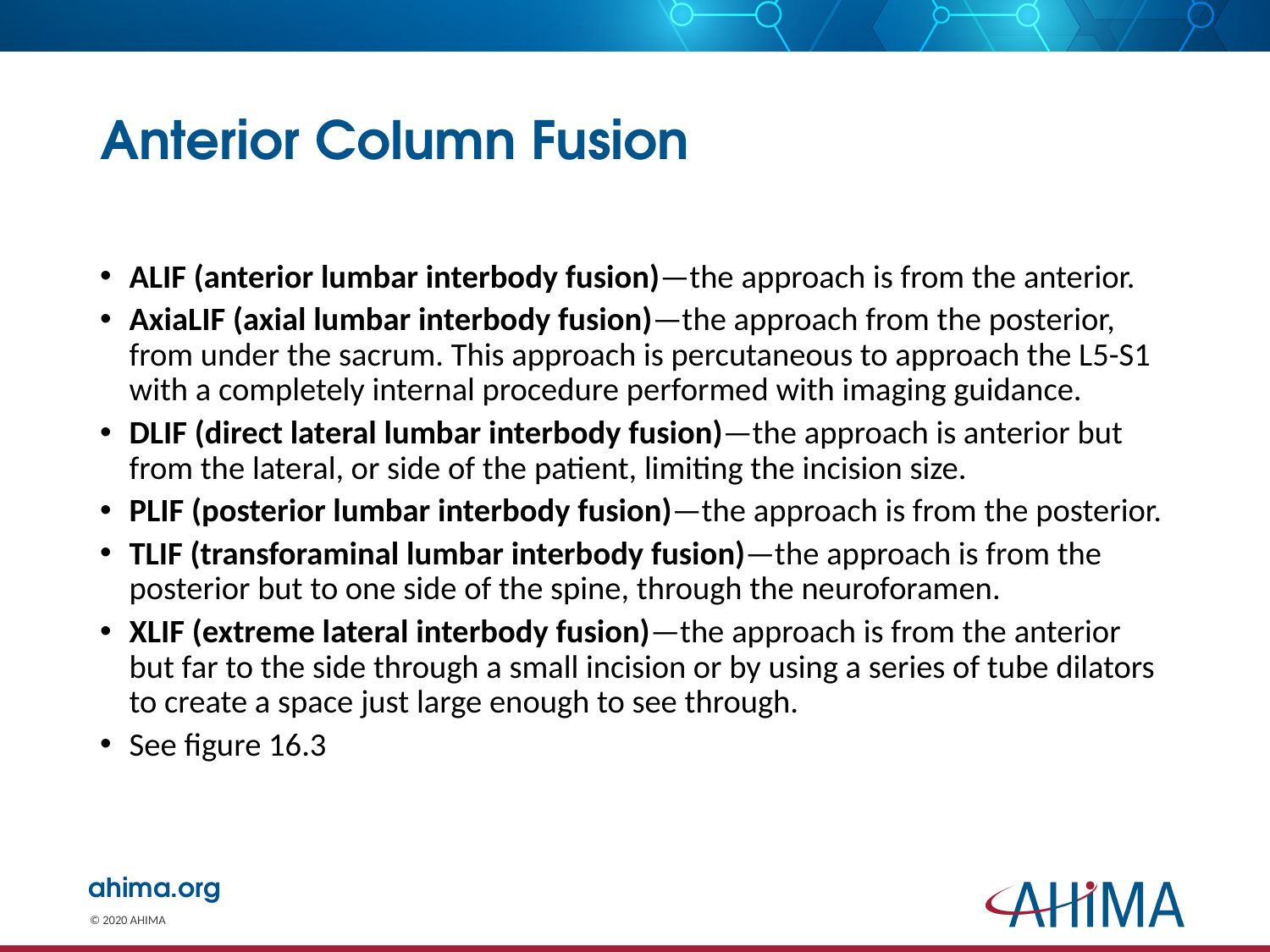

# Anterior Column Fusion
ALIF (anterior lumbar interbody fusion)—the approach is from the anterior.
AxiaLIF (axial lumbar interbody fusion)—the approach from the posterior, from under the sacrum. This approach is percutaneous to approach the L5-S1 with a completely internal procedure performed with imaging guidance.
DLIF (direct lateral lumbar interbody fusion)—the approach is anterior but from the lateral, or side of the patient, limiting the incision size.
PLIF (posterior lumbar interbody fusion)—the approach is from the posterior.
TLIF (transforaminal lumbar interbody fusion)—the approach is from the posterior but to one side of the spine, through the neuroforamen.
XLIF (extreme lateral interbody fusion)—the approach is from the anterior but far to the side through a small incision or by using a series of tube dilators to create a space just large enough to see through.
See figure 16.3